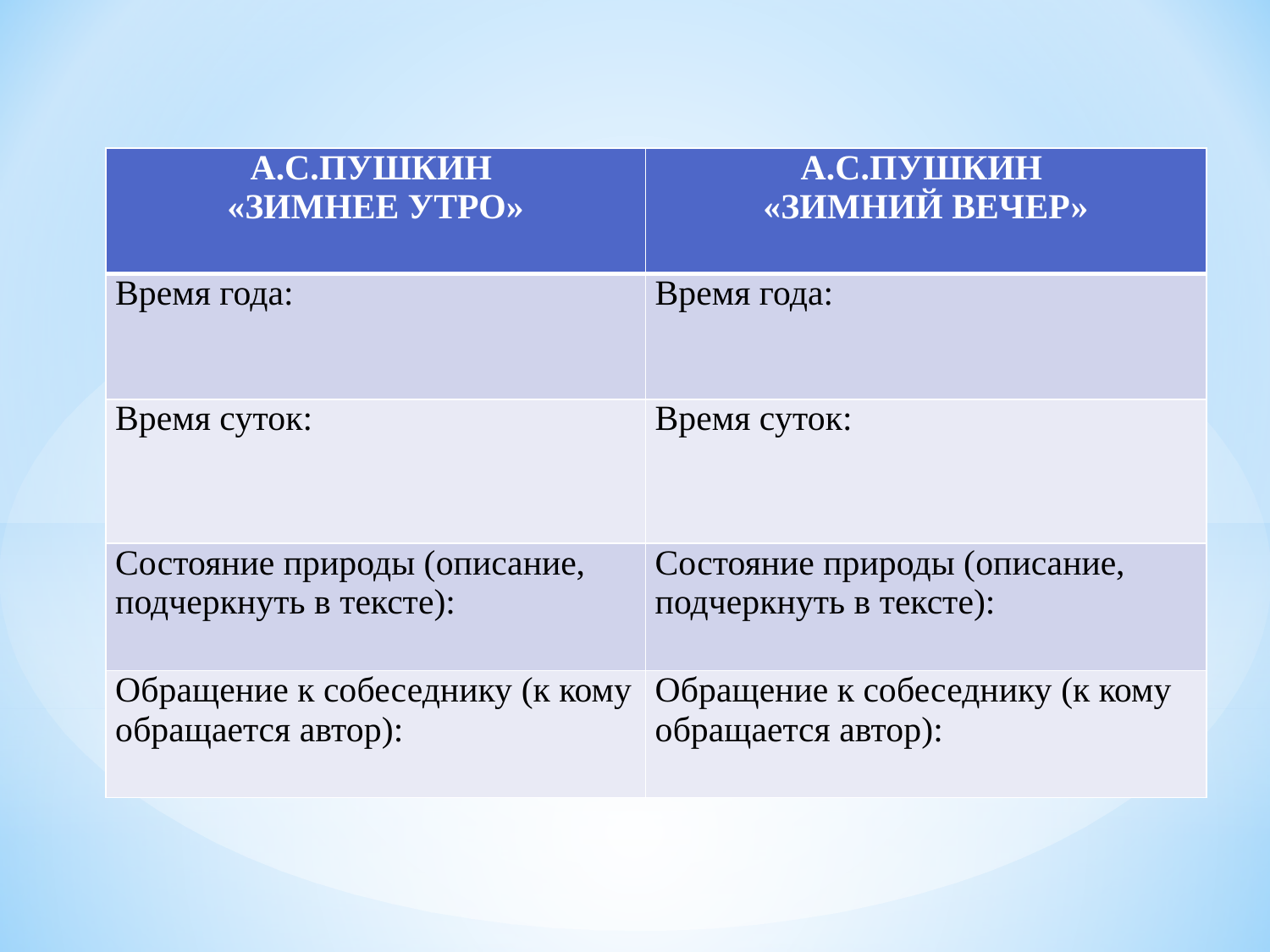

| А.С.ПУШКИН «ЗИМНЕЕ УТРО» | А.С.ПУШКИН «ЗИМНИЙ ВЕЧЕР» |
| --- | --- |
| Время года: | Время года: |
| Время суток: | Время суток: |
| Состояние природы (описание, подчеркнуть в тексте): | Состояние природы (описание, подчеркнуть в тексте): |
| Обращение к собеседнику (к кому обращается автор): | Обращение к собеседнику (к кому обращается автор): |